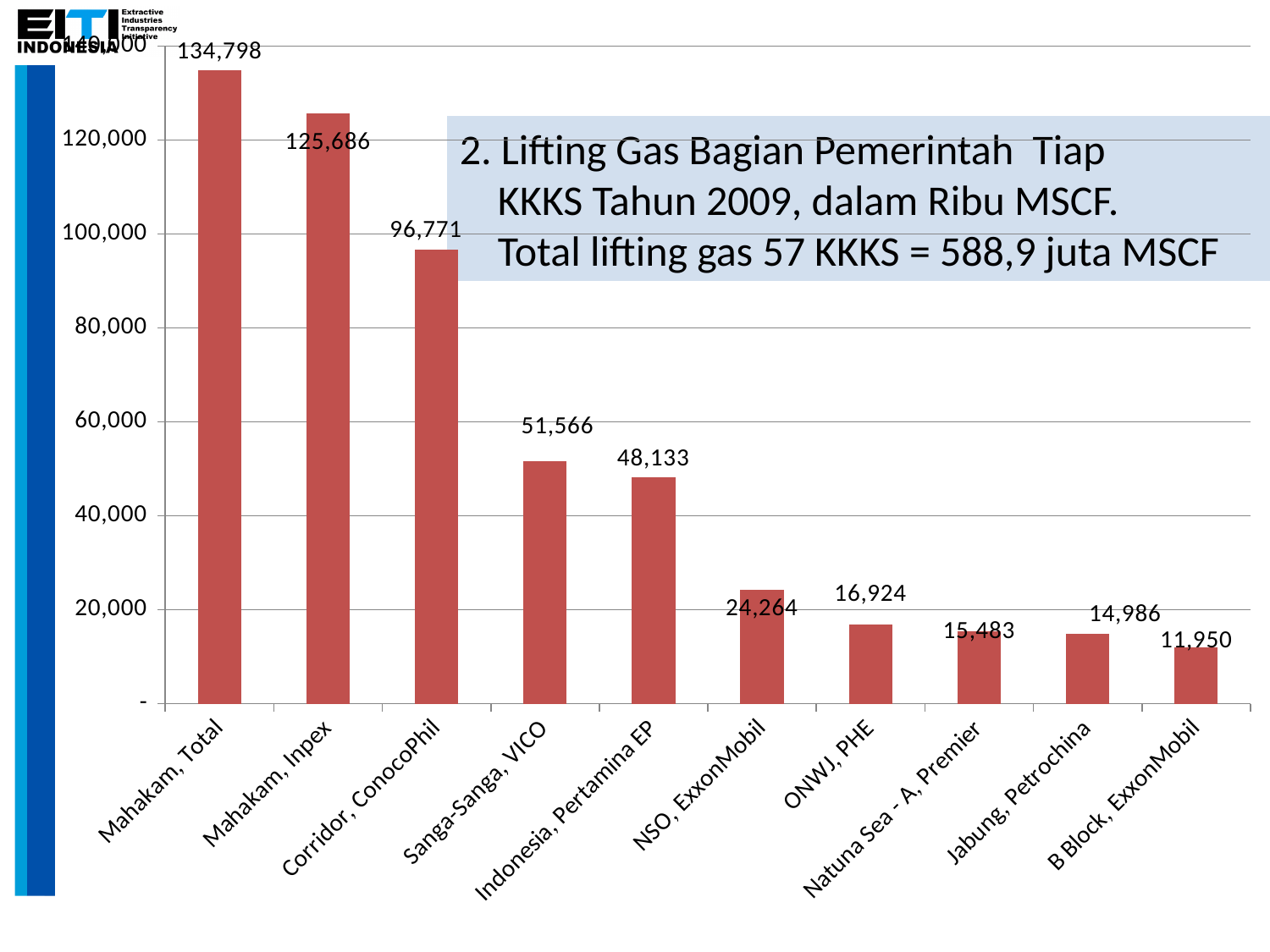

[unsupported chart]

2. Lifting Gas Bagian Pemerintah  Tiap
    KKKS Tahun 2009, dalam Ribu MSCF.
    Total lifting gas 57 KKKS = 588,9 juta MSCF